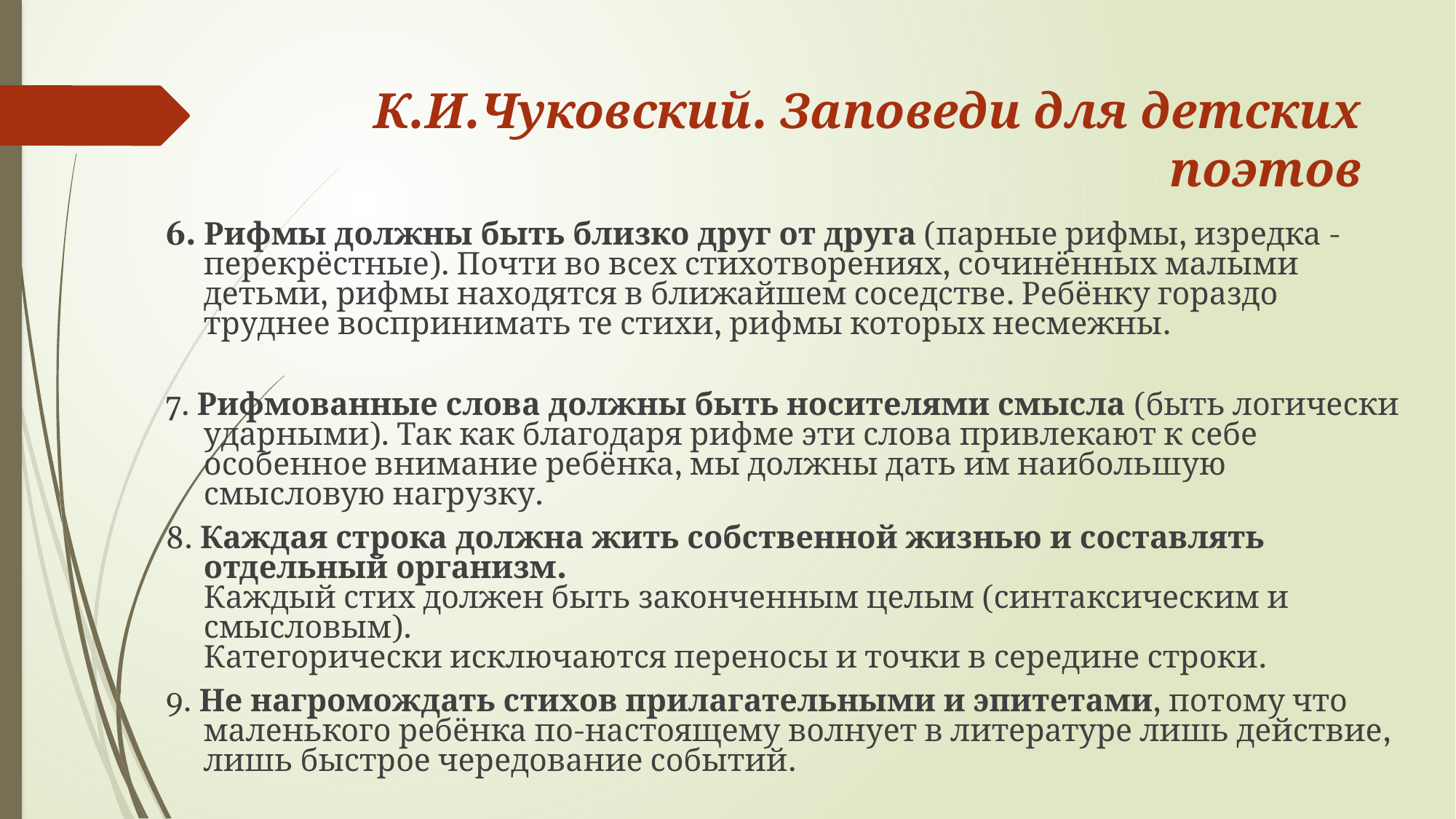

# К.И.Чуковский. Заповеди для детских поэтов
6. Рифмы должны быть близко друг от друга (парные рифмы, изредка - перекрёстные). Почти во всех стихотворениях, сочинённых малыми детьми, рифмы находятся в ближайшем соседстве. Ребёнку гораздо труднее воспринимать те стихи, рифмы которых несмежны.
7. Рифмованные слова должны быть носителями смысла (быть логически ударными). Так как благодаря рифме эти слова привлекают к себе особенное внимание ребёнка, мы должны дать им наибольшую смысловую нагрузку.
8. Каждая строка должна жить собственной жизнью и составлять отдельный организм. 
Каждый стих должен быть законченным целым (синтаксическим и смысловым). 
Категорически исключаются переносы и точки в середине строки.
9. Не нагромождать стихов прилагательными и эпитетами, потому что маленького ребёнка по-настоящему волнует в литературе лишь действие, лишь быстрое чередование событий.